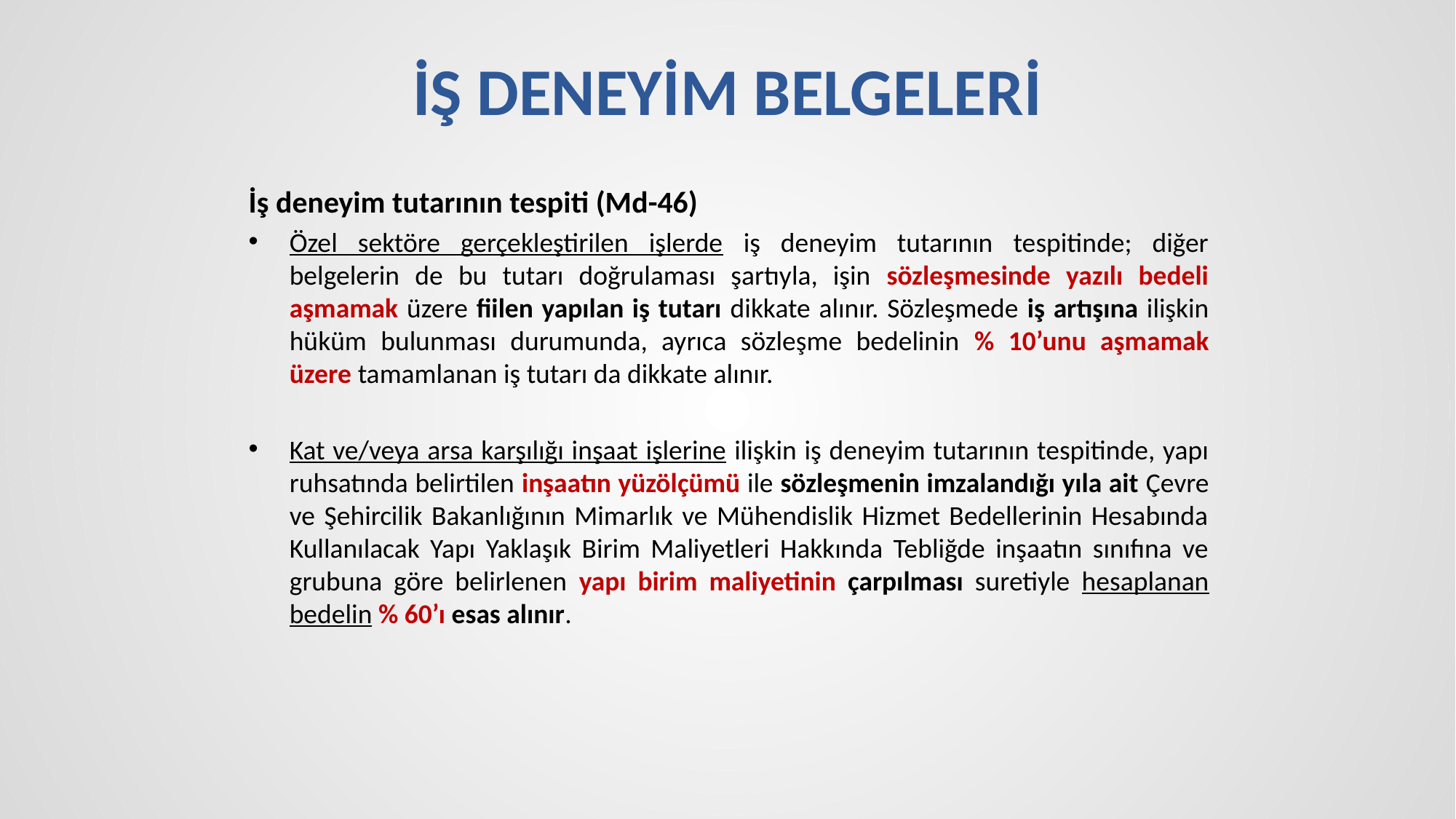

# İŞ DENEYİM BELGELERİ
İş deneyim tutarının tespiti (Md-46)
Özel sektöre gerçekleştirilen işlerde iş deneyim tutarının tespitinde; diğer belgelerin de bu tutarı doğrulaması şartıyla, işin sözleşmesinde yazılı bedeli aşmamak üzere fiilen yapılan iş tutarı dikkate alınır. Sözleşmede iş artışına ilişkin hüküm bulunması durumunda, ayrıca sözleşme bedelinin % 10’unu aşmamak üzere tamamlanan iş tutarı da dikkate alınır.

Kat ve/veya arsa karşılığı inşaat işlerine ilişkin iş deneyim tutarının tespitinde, yapı ruhsatında belirtilen inşaatın yüzölçümü ile sözleşmenin imzalandığı yıla ait Çevre ve Şehircilik Bakanlığının Mimarlık ve Mühendislik Hizmet Bedellerinin Hesabında Kullanılacak Yapı Yaklaşık Birim Maliyetleri Hakkında Tebliğde inşaatın sınıfına ve grubuna göre belirlenen yapı birim maliyetinin çarpılması suretiyle hesaplanan bedelin % 60’ı esas alınır.